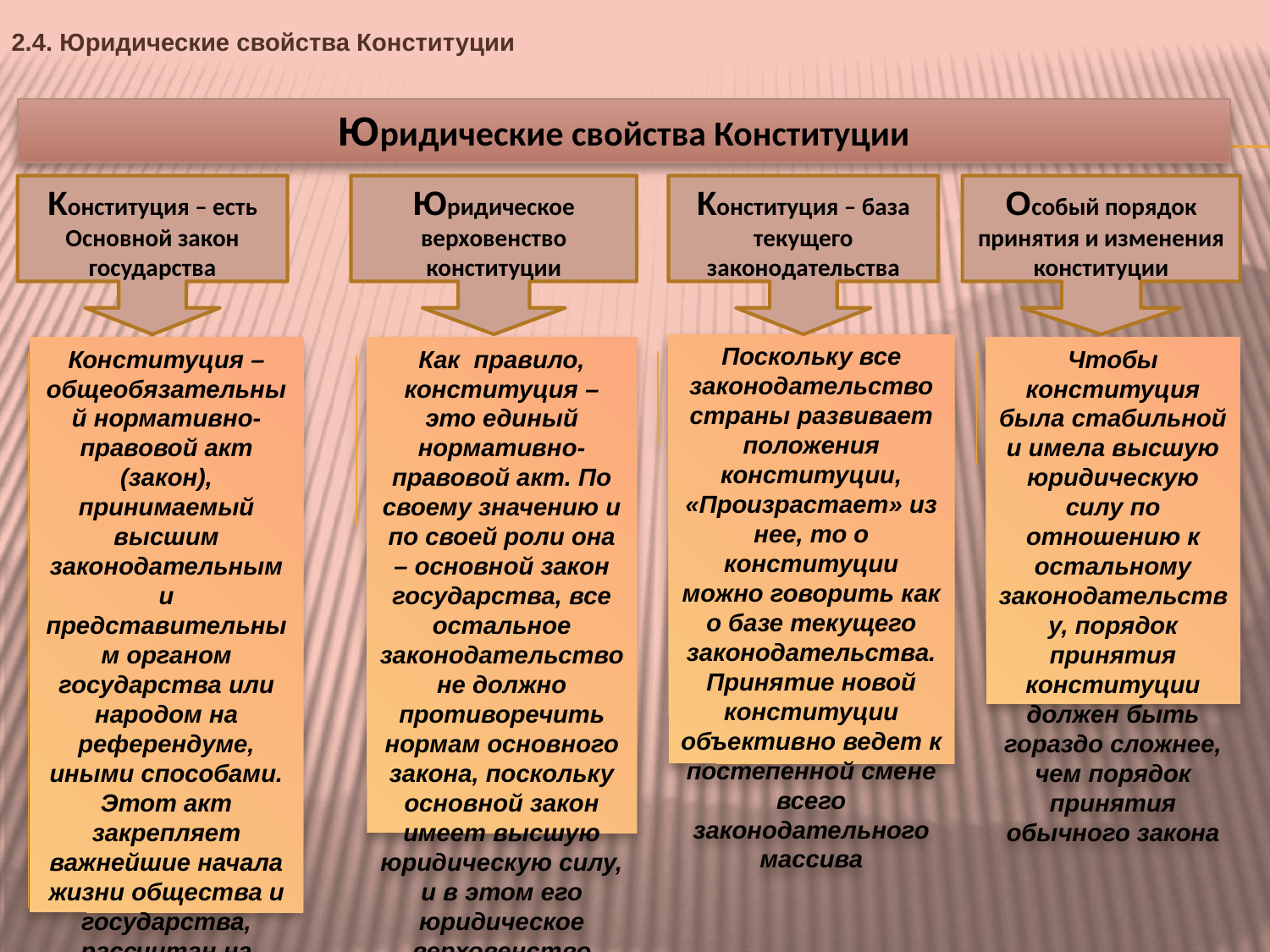

2.4. Юридические свойства Конституции
Юридические свойства Конституции
Конституция – есть Основной закон государства
Юридическое верховенство конституции
Конституция – база текущего законодательства
Особый порядок принятия и изменения конституции
Поскольку все законодательство страны развивает положения конституции, «Произрастает» из нее, то о конституции можно говорить как о базе текущего законодательства. Принятие новой конституции объективно ведет к постепенной смене всего законодательного массива
Конституция – общеобязательный нормативно-правовой акт (закон), принимаемый высшим законодательным и представительным органом государства или народом на референдуме, иными способами. Этот акт закрепляет важнейшие начала жизни общества и государства, рассчитан на постоянное, многократное применение и опирается на авторитет и принудительную силу государства
Как  правило, конституция – это единый нормативно-правовой акт. По своему значению и по своей роли она – основной закон государства, все остальное законодательство не должно противоречить нормам основного закона, поскольку основной закон имеет высшую юридическую силу, и в этом его юридическое верховенство

Чтобы конституция была стабильной и имела высшую юридическую силу по отношению к остальному законодательству, порядок принятия конституции должен быть гораздо сложнее, чем порядок принятия обычного закона